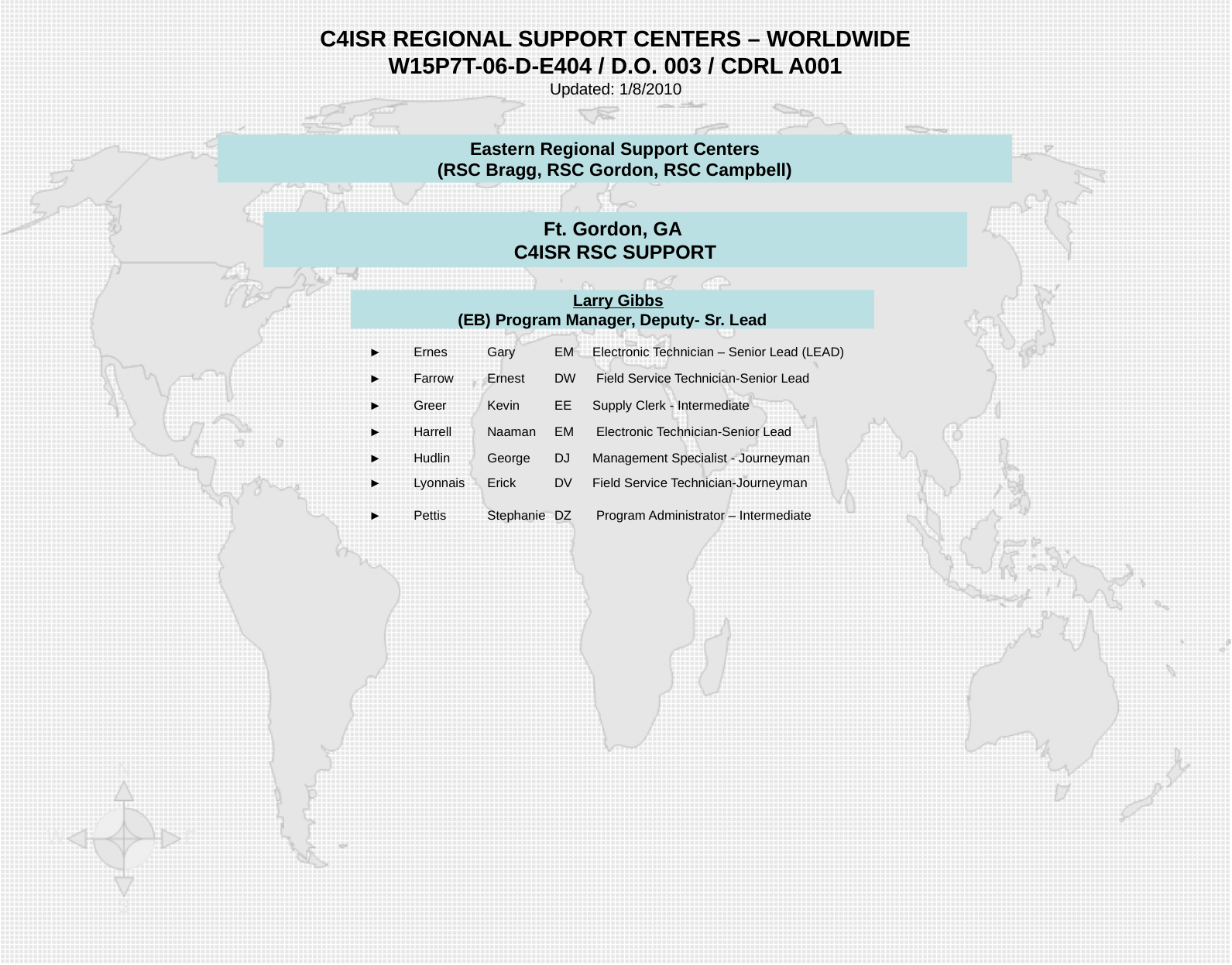

C4ISR REGIONAL SUPPORT CENTERS – WORLDWIDE
W15P7T-06-D-E404 / D.O. 003 / CDRL A001
Updated: 1/8/2010
Eastern Regional Support Centers
(RSC Bragg, RSC Gordon, RSC Campbell)
Ft. Gordon, GA
C4ISR RSC SUPPORT
   Larry Gibbs
(EB) Program Manager, Deputy- Sr. Lead
| ► | Ernes | Gary | EM | Electronic Technician – Senior Lead (LEAD) |
| --- | --- | --- | --- | --- |
| ► | Farrow | Ernest | DW | Field Service Technician-Senior Lead |
| ► | Greer | Kevin | EE | Supply Clerk - Intermediate |
| ► | Harrell | Naaman | EM | Electronic Technician-Senior Lead |
| ► | Hudlin | George | DJ | Management Specialist - Journeyman |
| ► | Lyonnais | Erick | DV | Field Service Technician-Journeyman |
| ► | Pettis | Stephanie | DZ | Program Administrator – Intermediate |